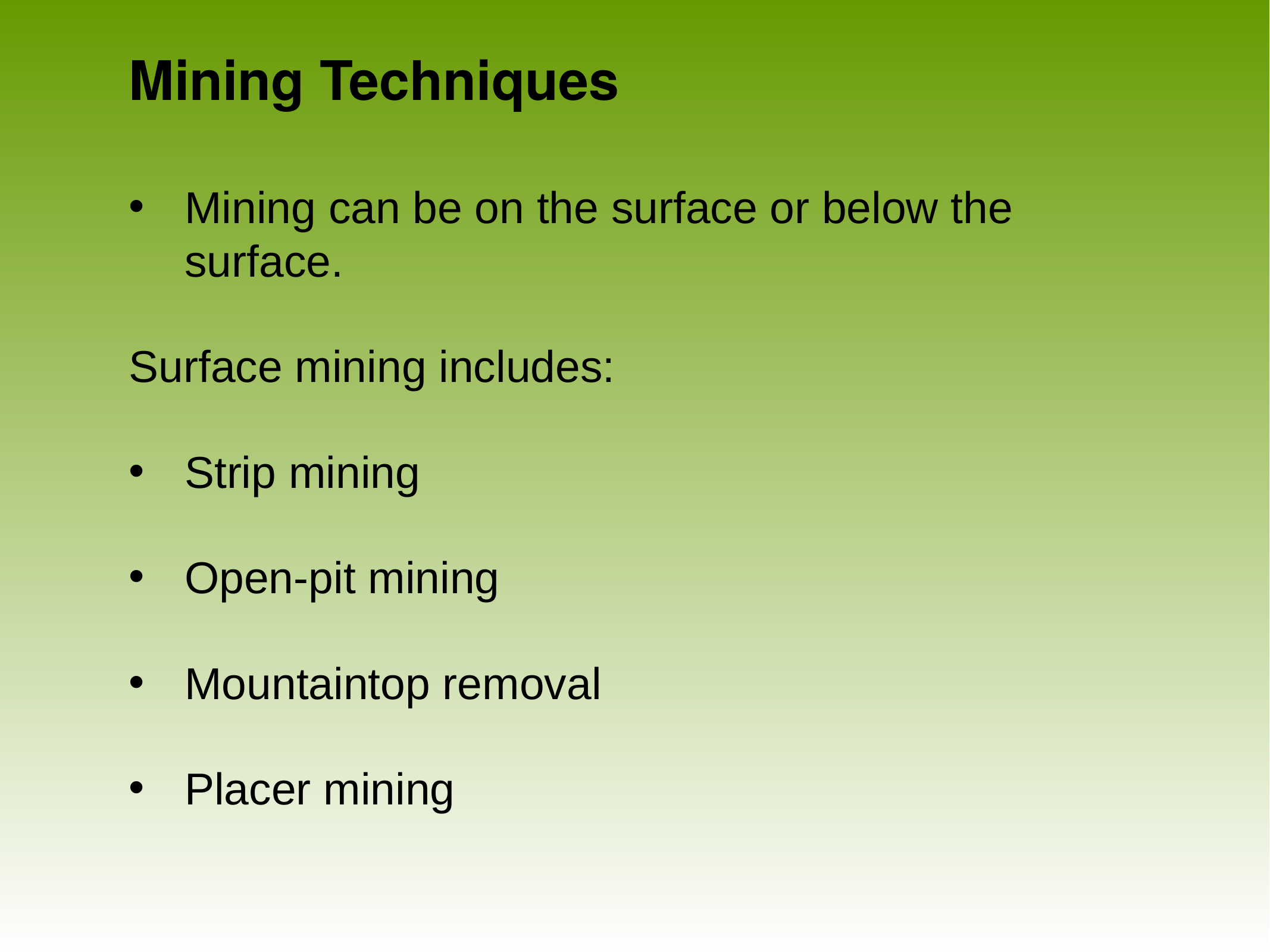

# Mining Techniques
Mining can be on the surface or below the surface.
Surface mining includes:
Strip mining
Open-pit mining
Mountaintop removal
Placer mining